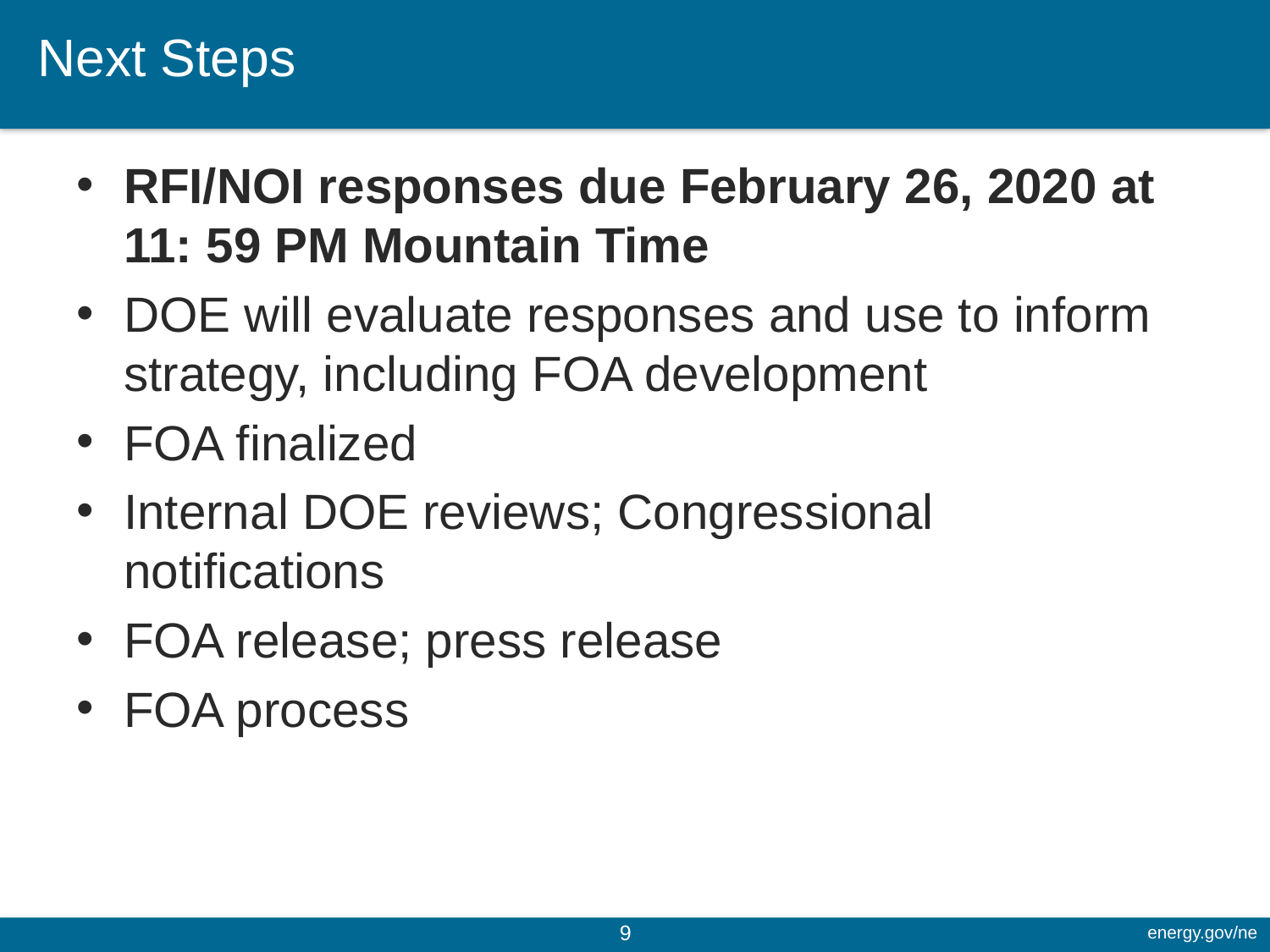

# Next Steps
RFI/NOI responses due February 26, 2020 at 11: 59 PM Mountain Time
DOE will evaluate responses and use to inform strategy, including FOA development
FOA finalized
Internal DOE reviews; Congressional notifications
FOA release; press release
FOA process